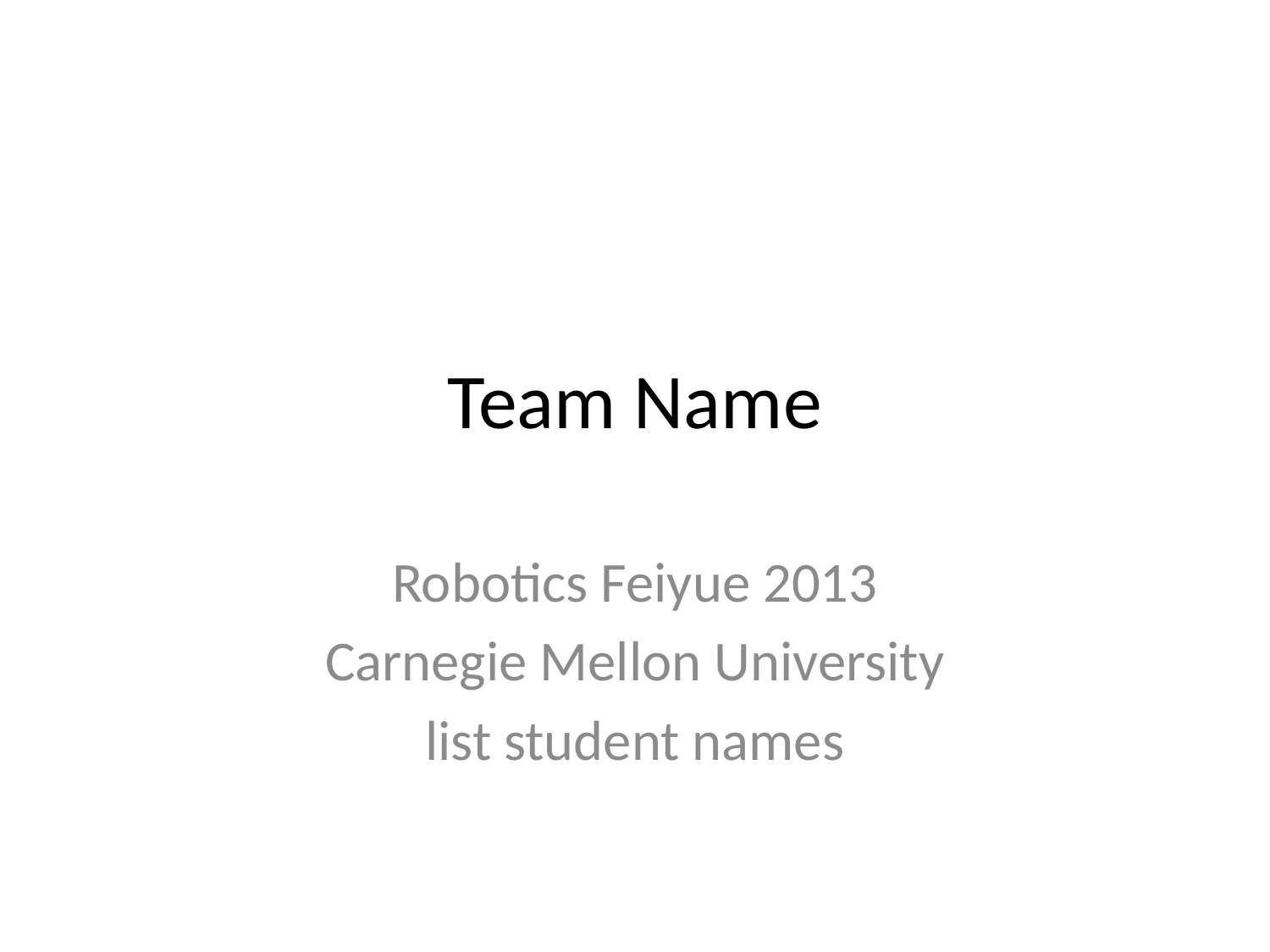

# Team Name
Robotics Feiyue 2013
Carnegie Mellon University
list student names